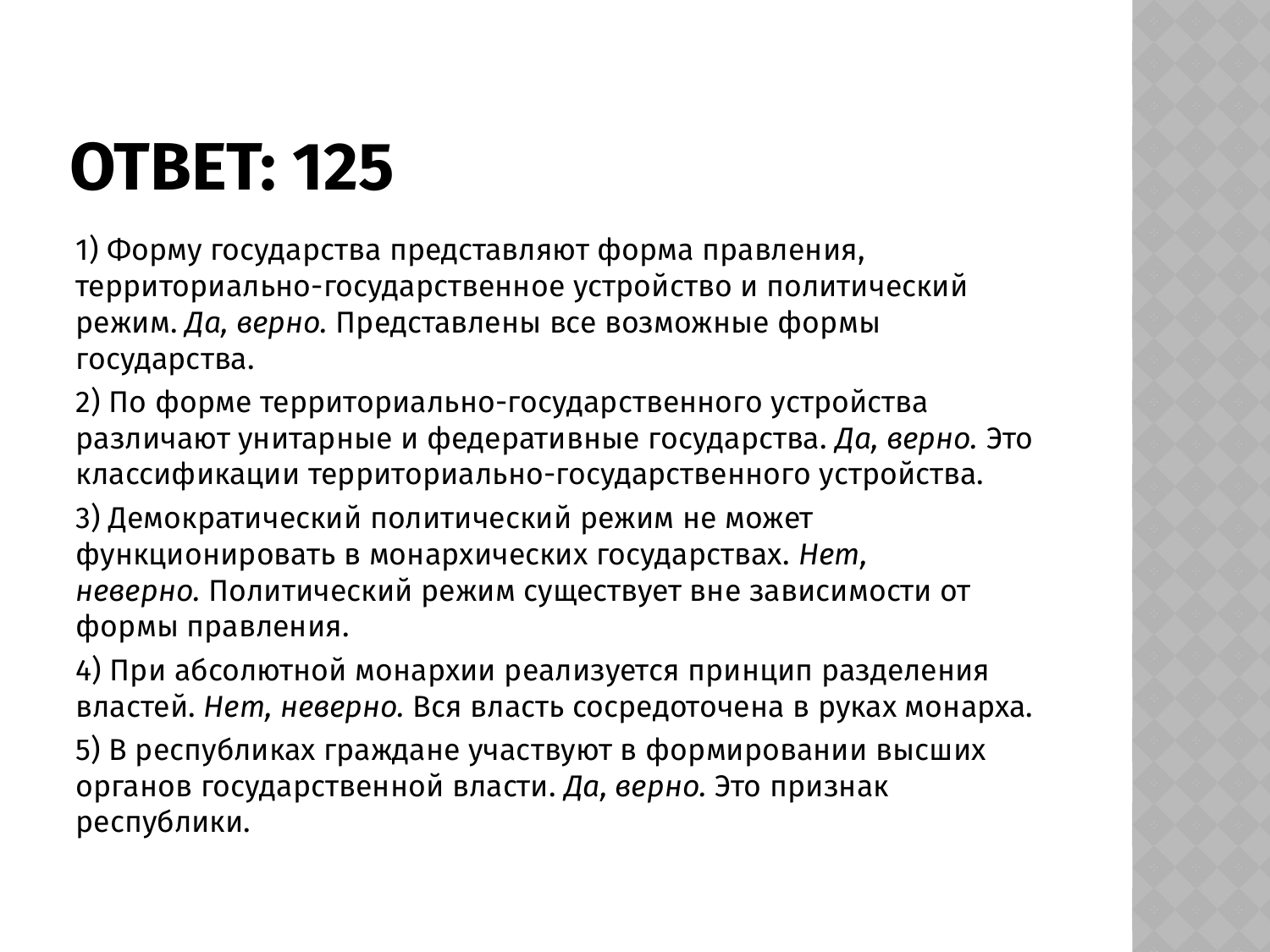

# Ответ: 125
1)  Форму государства представляют форма правления, территориально-государственное устройство и политический режим. Да, верно. Представлены все возможные формы государства.
2)  По форме территориально-государственного устройства различают унитарные и федеративные государства. Да, верно. Это классификации территориально-государственного устройства.
3)  Демократический политический режим не может функционировать в монархических государствах. Нет, неверно. Политический режим существует вне зависимости от формы правления.
4)  При абсолютной монархии реализуется принцип разделения властей. Нет, неверно. Вся власть сосредоточена в руках монарха.
5)  В республиках граждане участвуют в формировании высших органов государственной власти. Да, верно. Это признак республики.